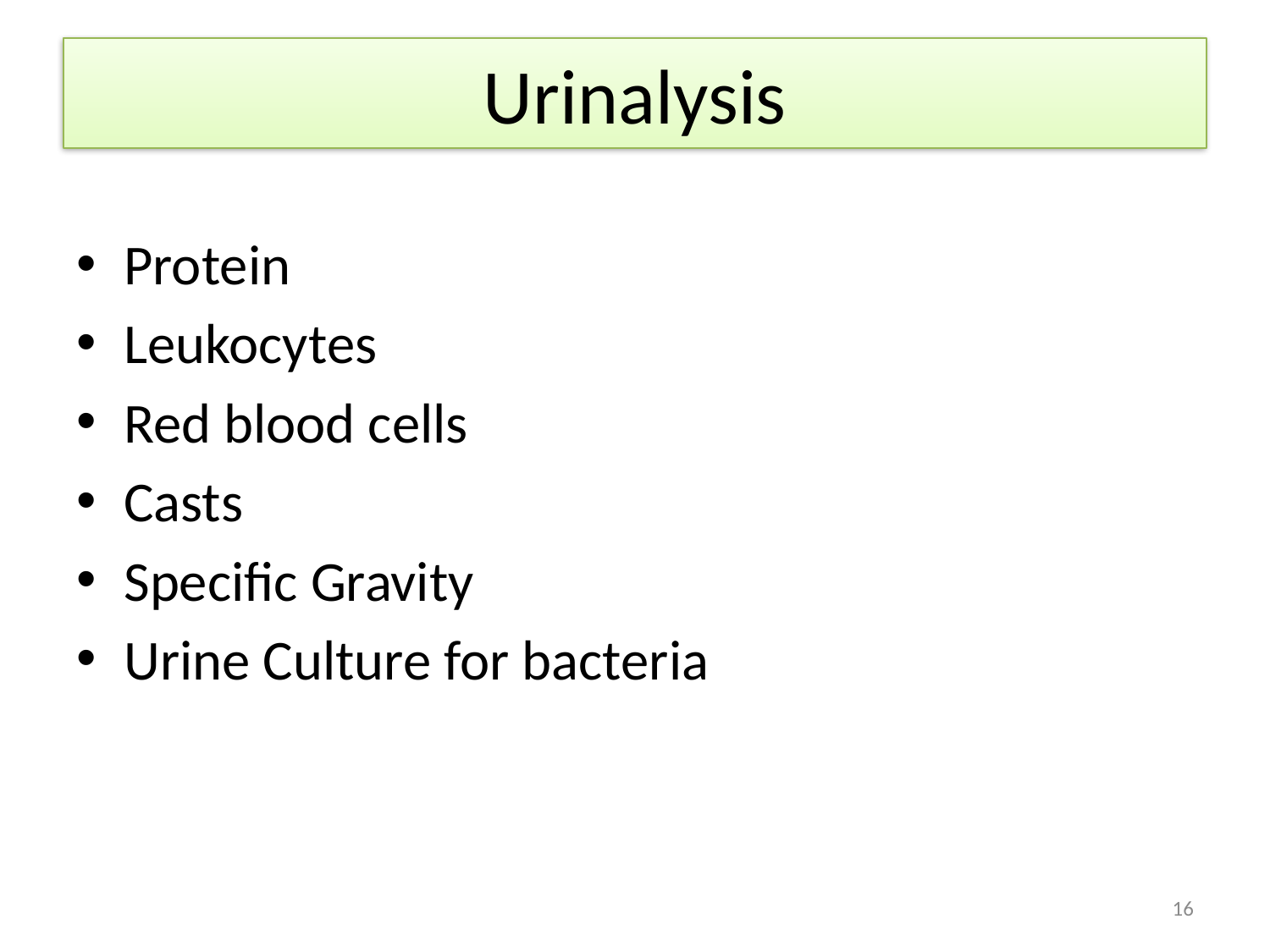

# Urinalysis
Protein
Leukocytes
Red blood cells
Casts
Specific Gravity
Urine Culture for bacteria
16